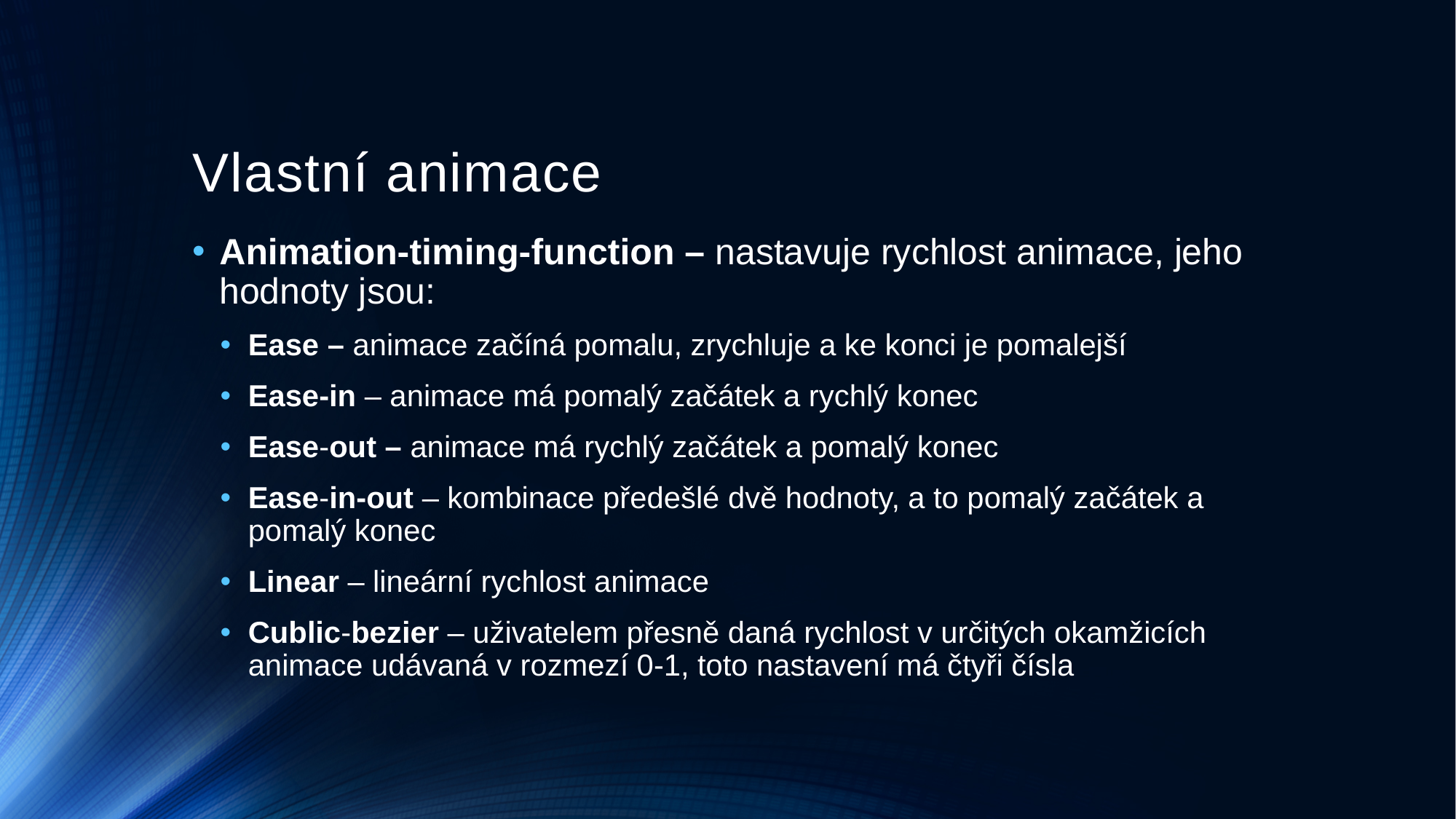

# Vlastní animace
Animation-timing-function – nastavuje rychlost animace, jeho hodnoty jsou:
Ease – animace začíná pomalu, zrychluje a ke konci je pomalejší
Ease-in – animace má pomalý začátek a rychlý konec
Ease-out – animace má rychlý začátek a pomalý konec
Ease-in-out – kombinace předešlé dvě hodnoty, a to pomalý začátek a pomalý konec
Linear – lineární rychlost animace
Cublic-bezier – uživatelem přesně daná rychlost v určitých okamžicích animace udávaná v rozmezí 0-1, toto nastavení má čtyři čísla